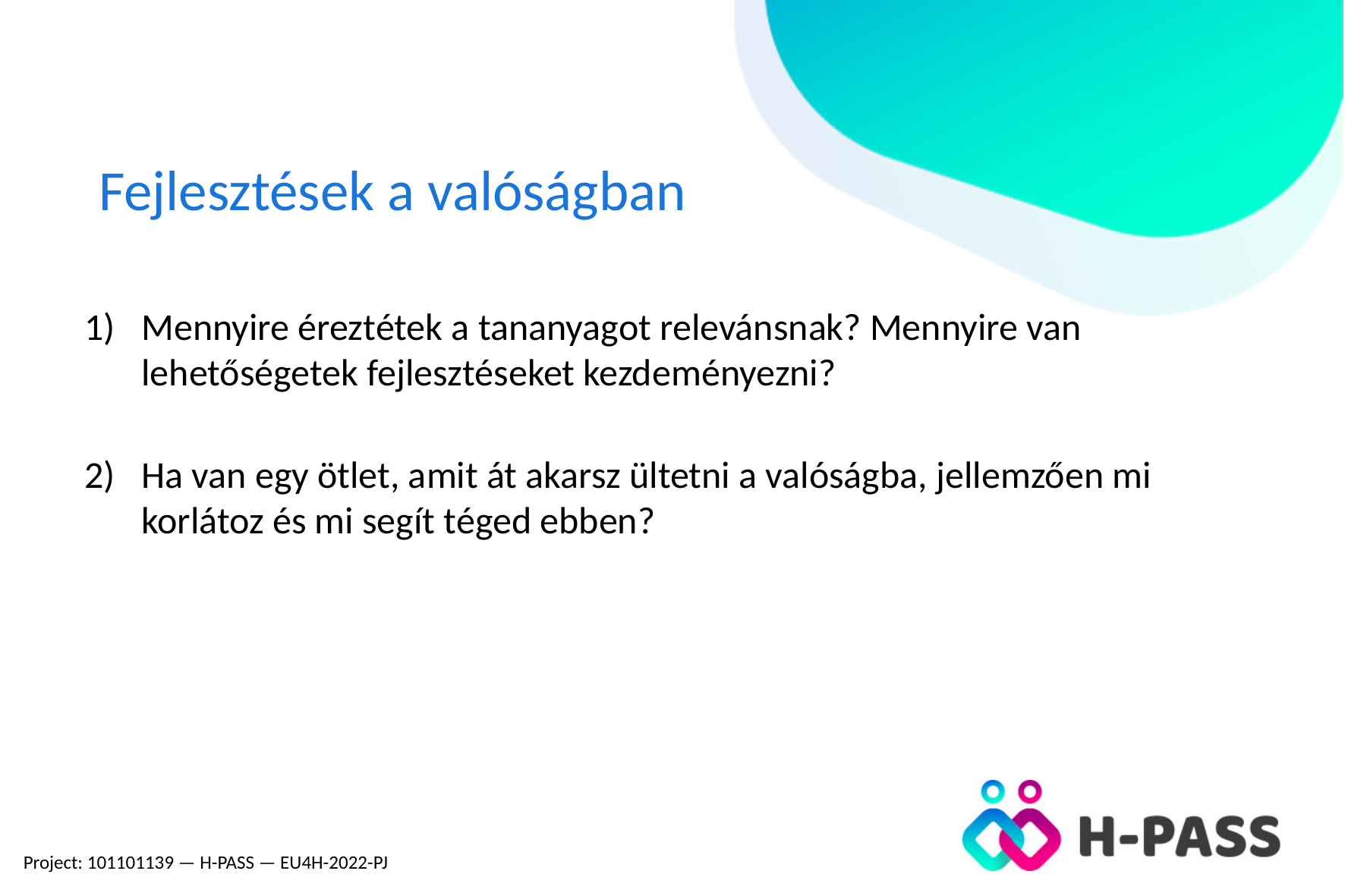

# Fejlesztések a valóságban
Mennyire éreztétek a tananyagot relevánsnak? Mennyire van lehetőségetek fejlesztéseket kezdeményezni?
Ha van egy ötlet, amit át akarsz ültetni a valóságba, jellemzően mi korlátoz és mi segít téged ebben?
Project: 101101139 — H-PASS — EU4H-2022-PJ